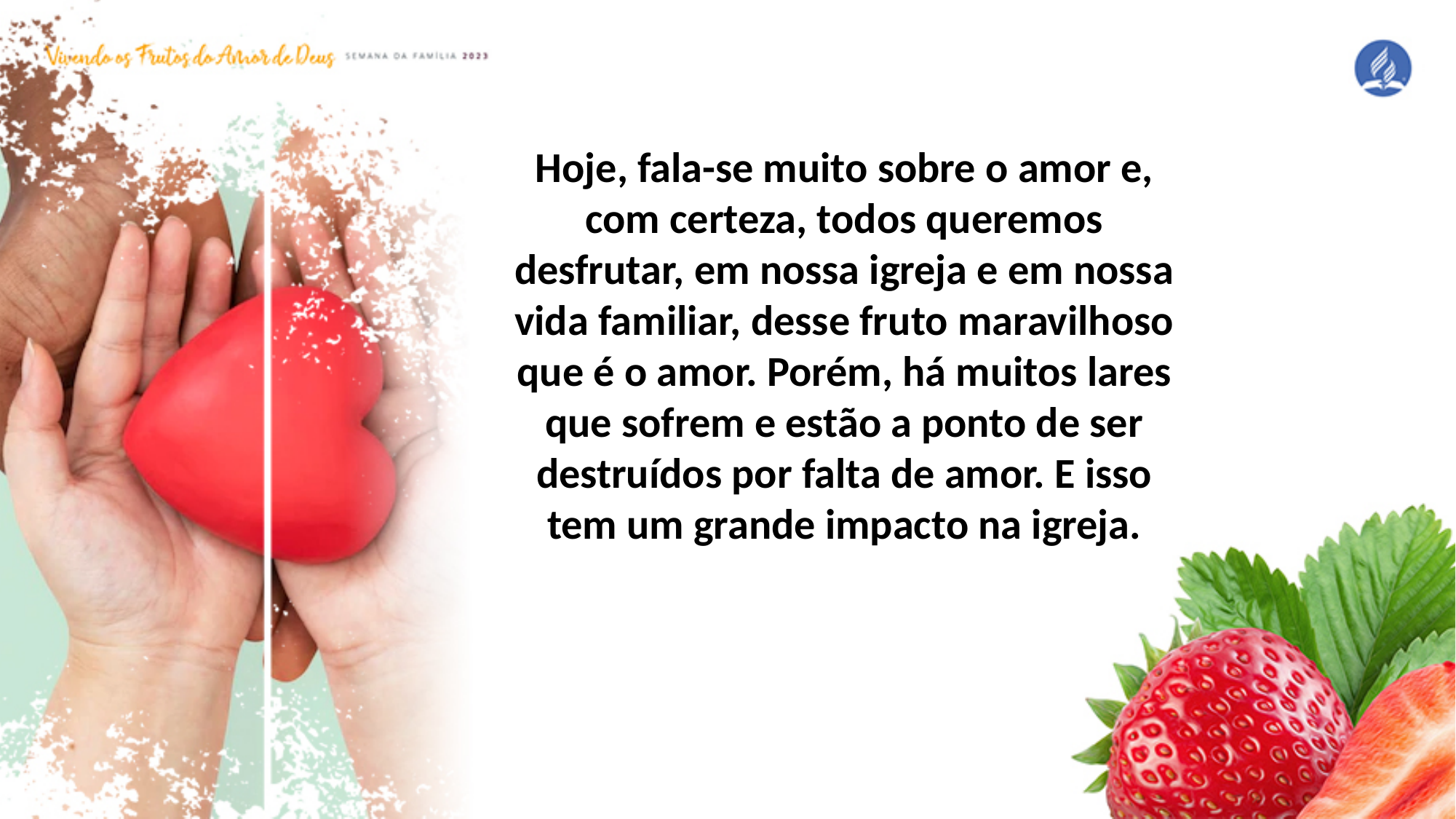

Hoje, fala-se muito sobre o amor e, com certeza, todos queremos desfrutar, em nossa igreja e em nossa vida familiar, desse fruto maravilhoso que é o amor. Porém, há muitos lares que sofrem e estão a ponto de ser destruídos por falta de amor. E isso tem um grande impacto na igreja.